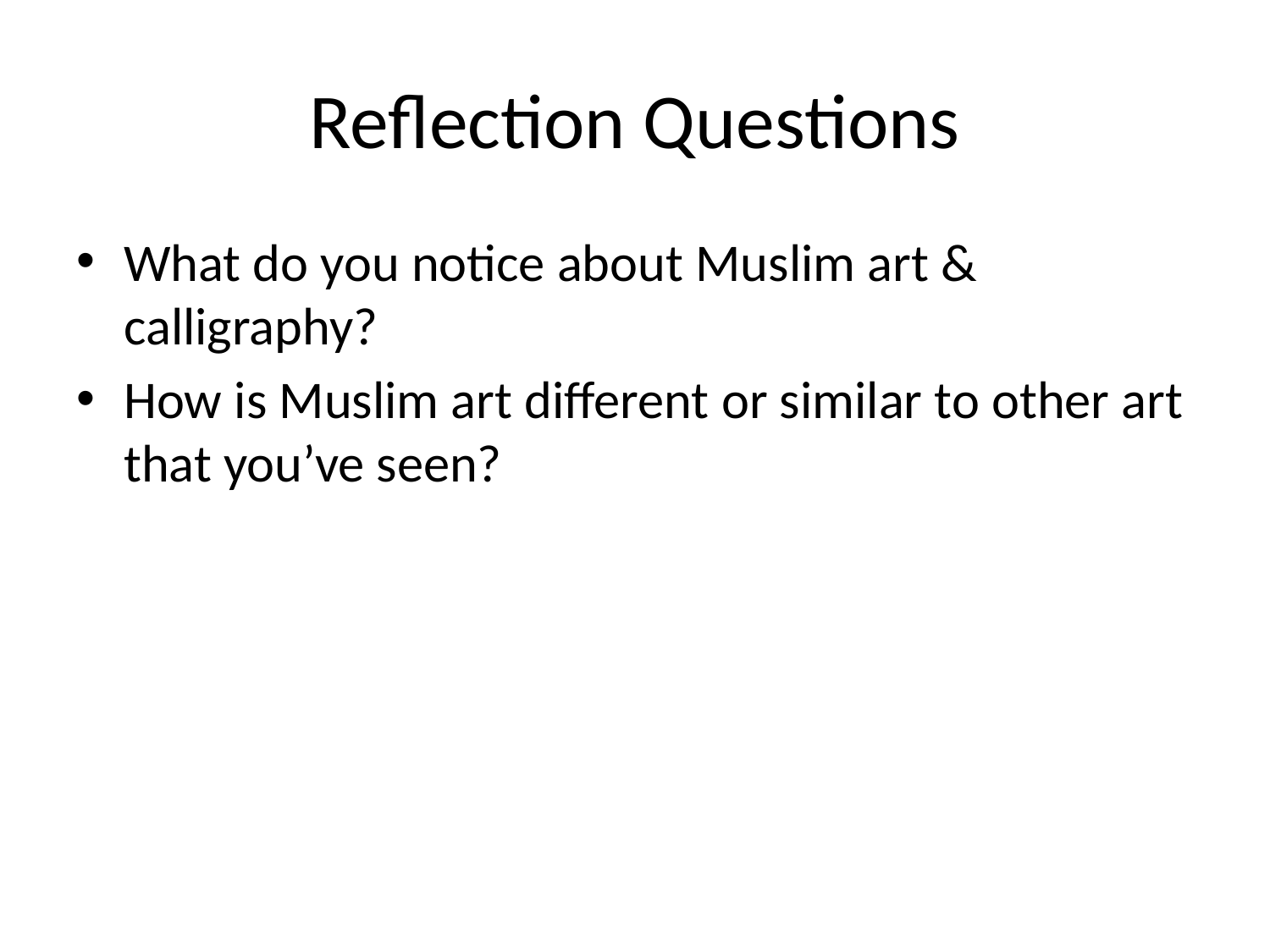

# Reflection Questions
What do you notice about Muslim art & calligraphy?
How is Muslim art different or similar to other art that you’ve seen?